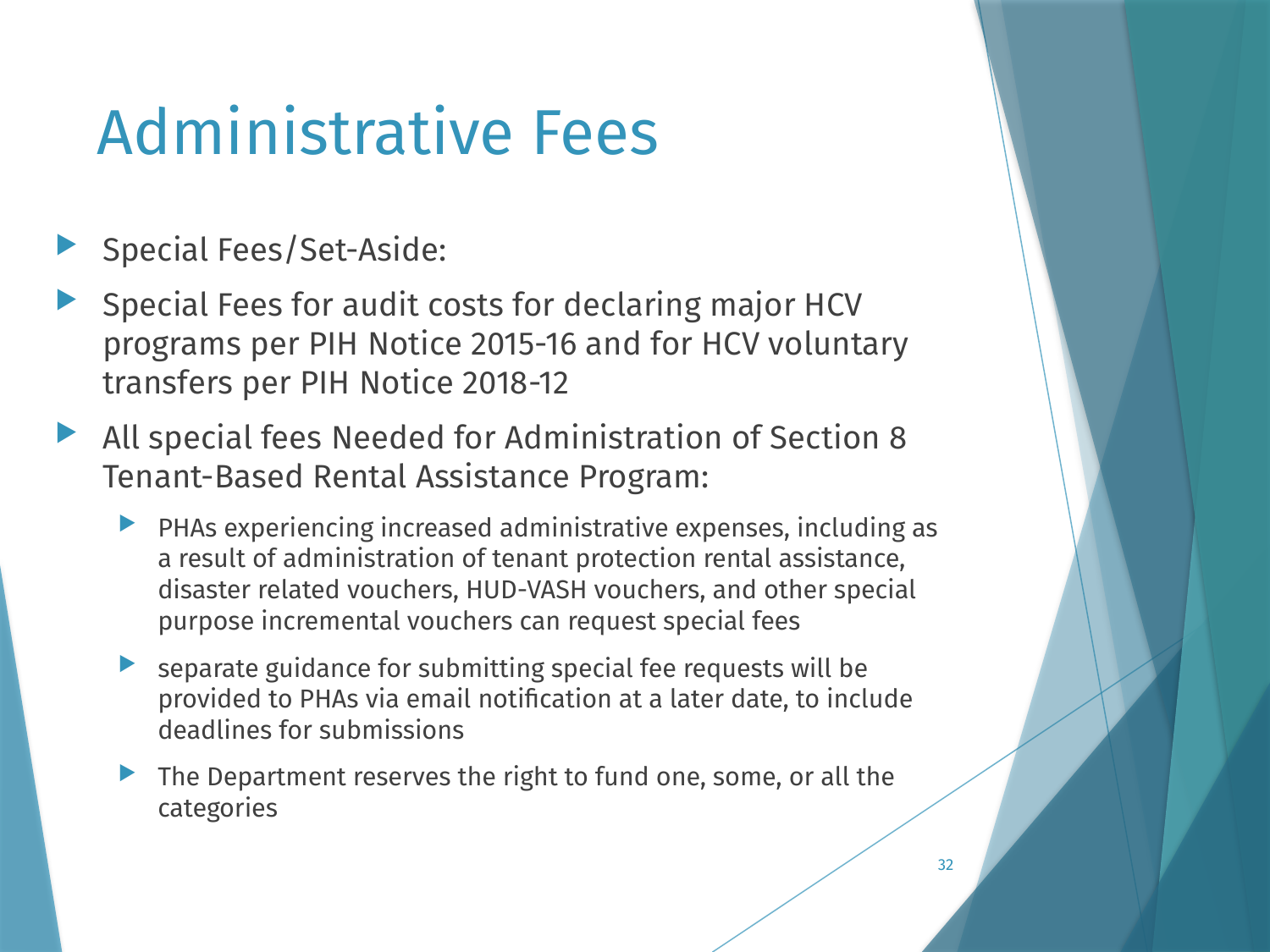

# Administrative Fees
Special Fees/Set-Aside:
Special Fees for audit costs for declaring major HCV programs per PIH Notice 2015-16 and for HCV voluntary transfers per PIH Notice 2018-12
All special fees Needed for Administration of Section 8 Tenant-Based Rental Assistance Program:
PHAs experiencing increased administrative expenses, including as a result of administration of tenant protection rental assistance, disaster related vouchers, HUD-VASH vouchers, and other special purpose incremental vouchers can request special fees
separate guidance for submitting special fee requests will be provided to PHAs via email notification at a later date, to include deadlines for submissions
The Department reserves the right to fund one, some, or all the categories

32